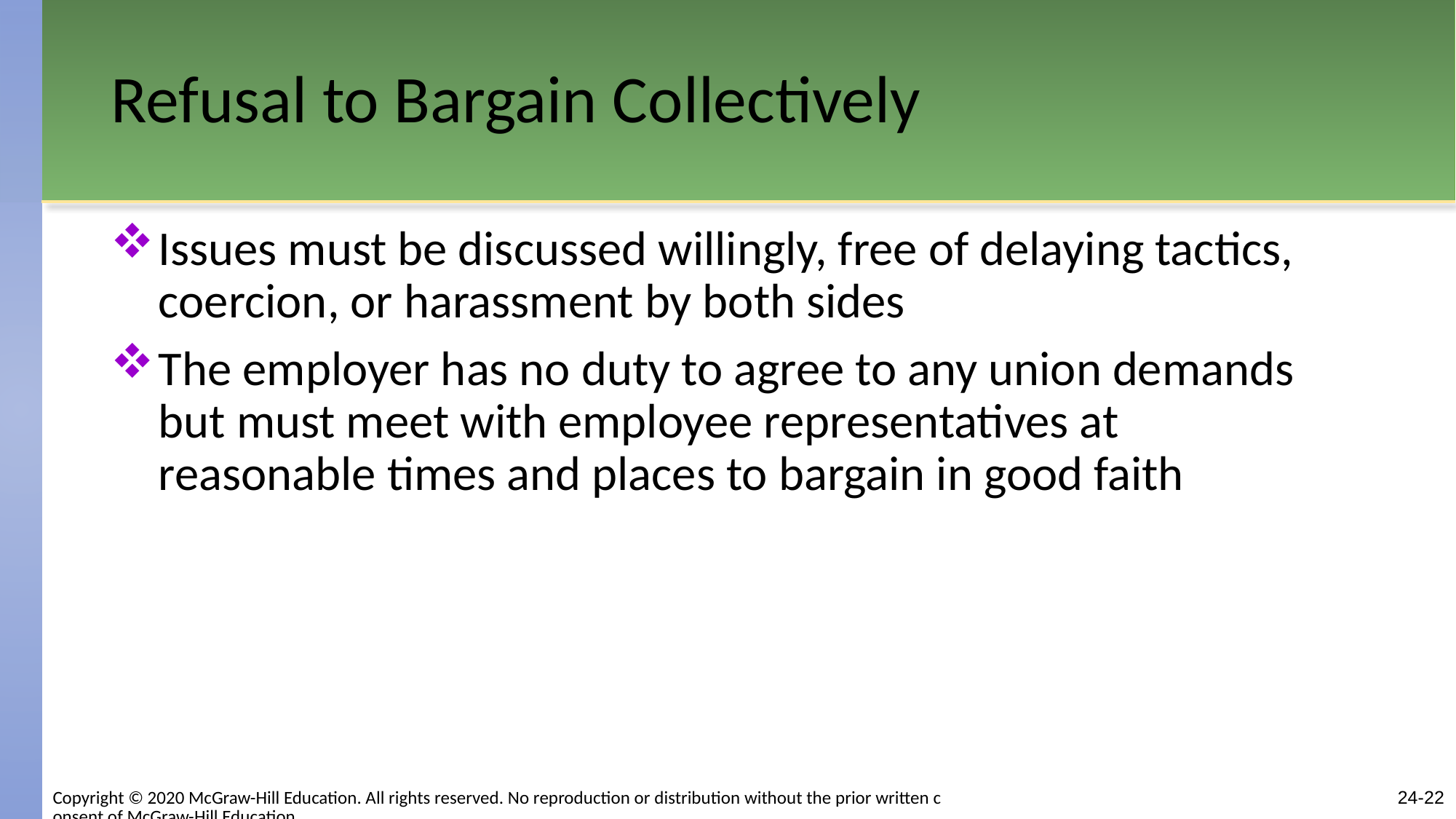

# Refusal to Bargain Collectively
Issues must be discussed willingly, free of delaying tactics, coercion, or harassment by both sides
The employer has no duty to agree to any union demands but must meet with employee representatives at reasonable times and places to bargain in good faith

Copyright © 2020 McGraw-Hill Education. All rights reserved. No reproduction or distribution without the prior written consent of McGraw-Hill Education.
24-22